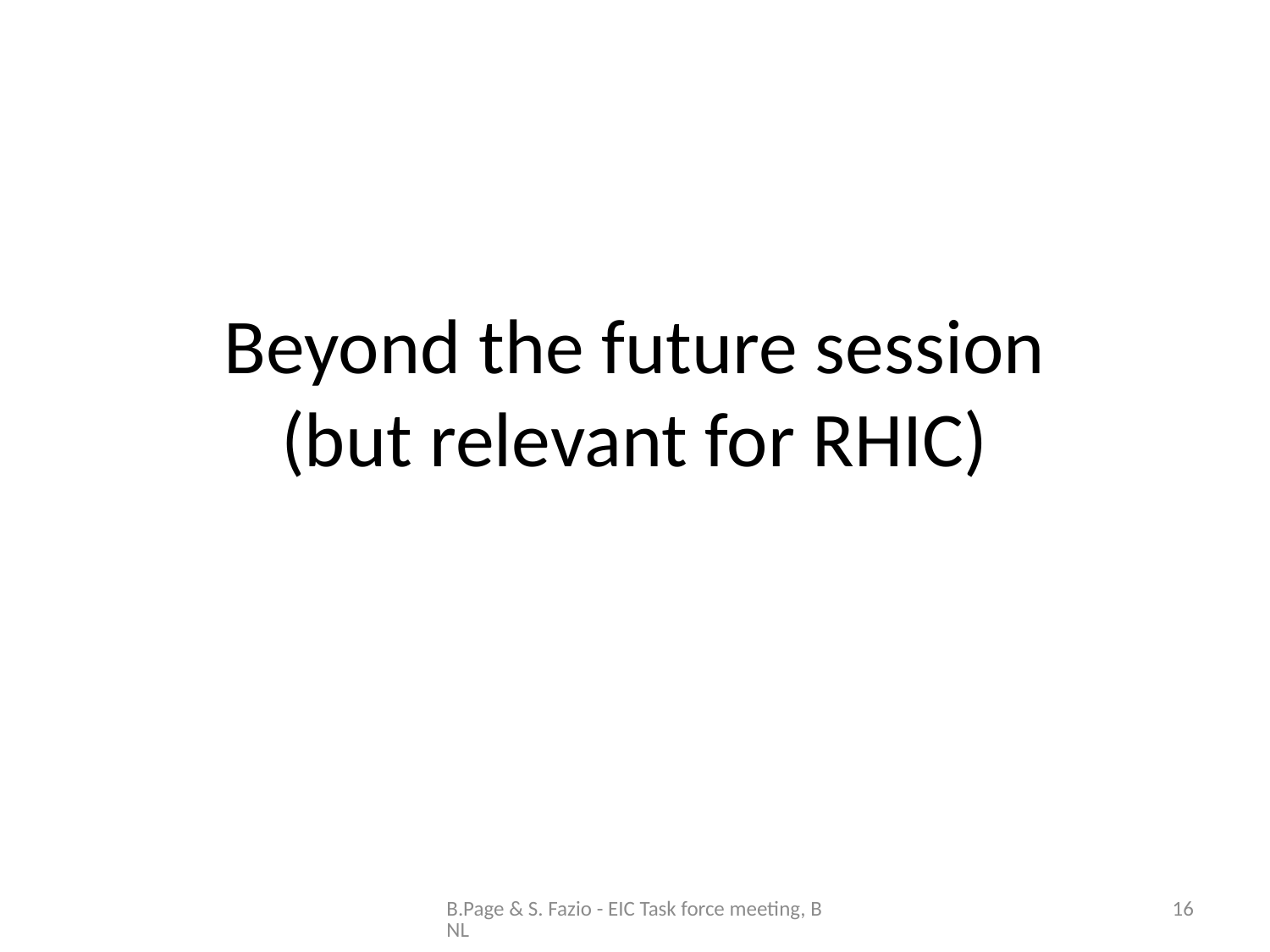

# Beyond the future session (but relevant for RHIC)
B.Page & S. Fazio - EIC Task force meeting, BNL
16